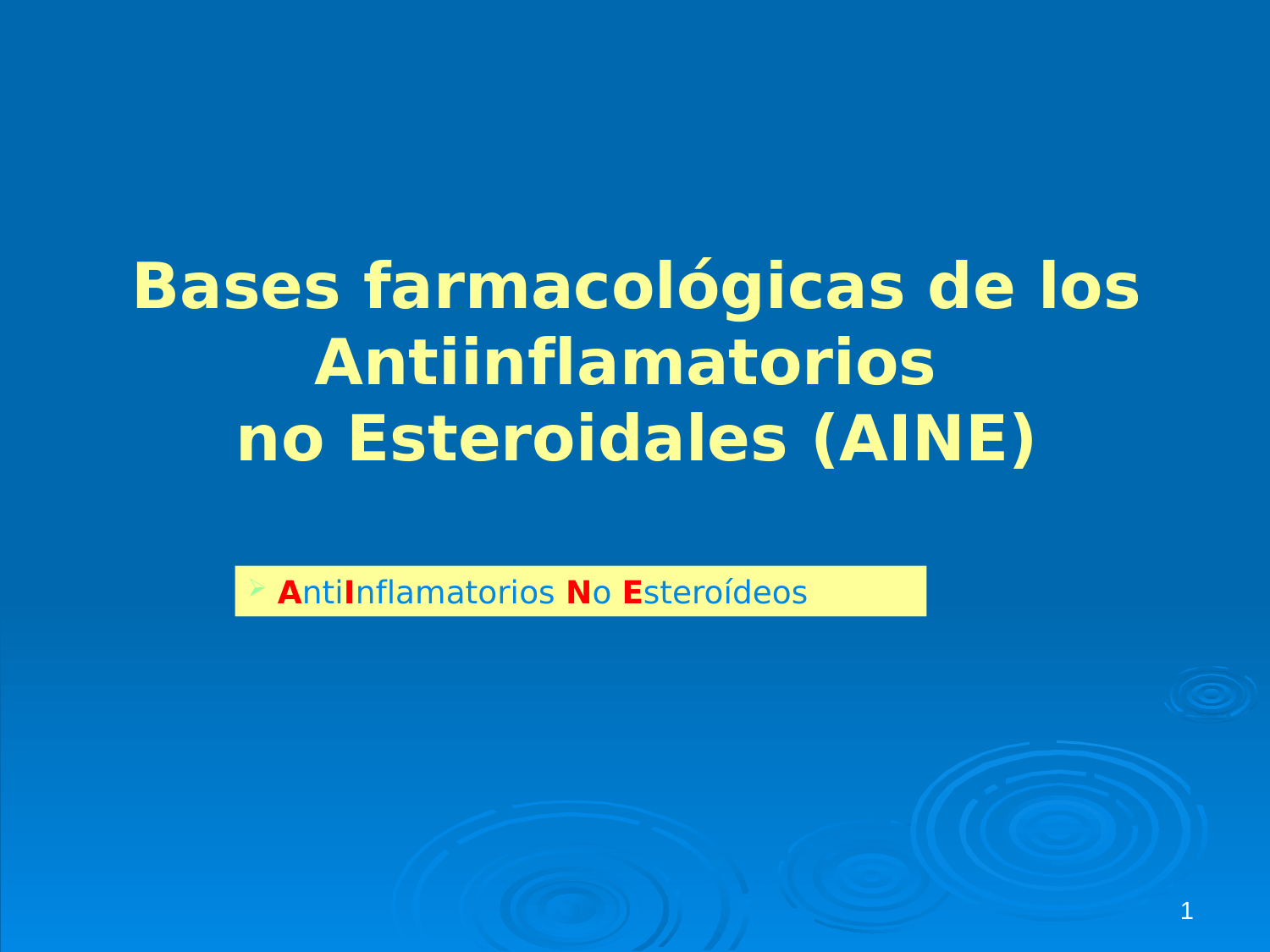

# Bases farmacológicas de los Antiinflamatorios no Esteroidales (AINE)
AntiInflamatorios No Esteroídeos
1